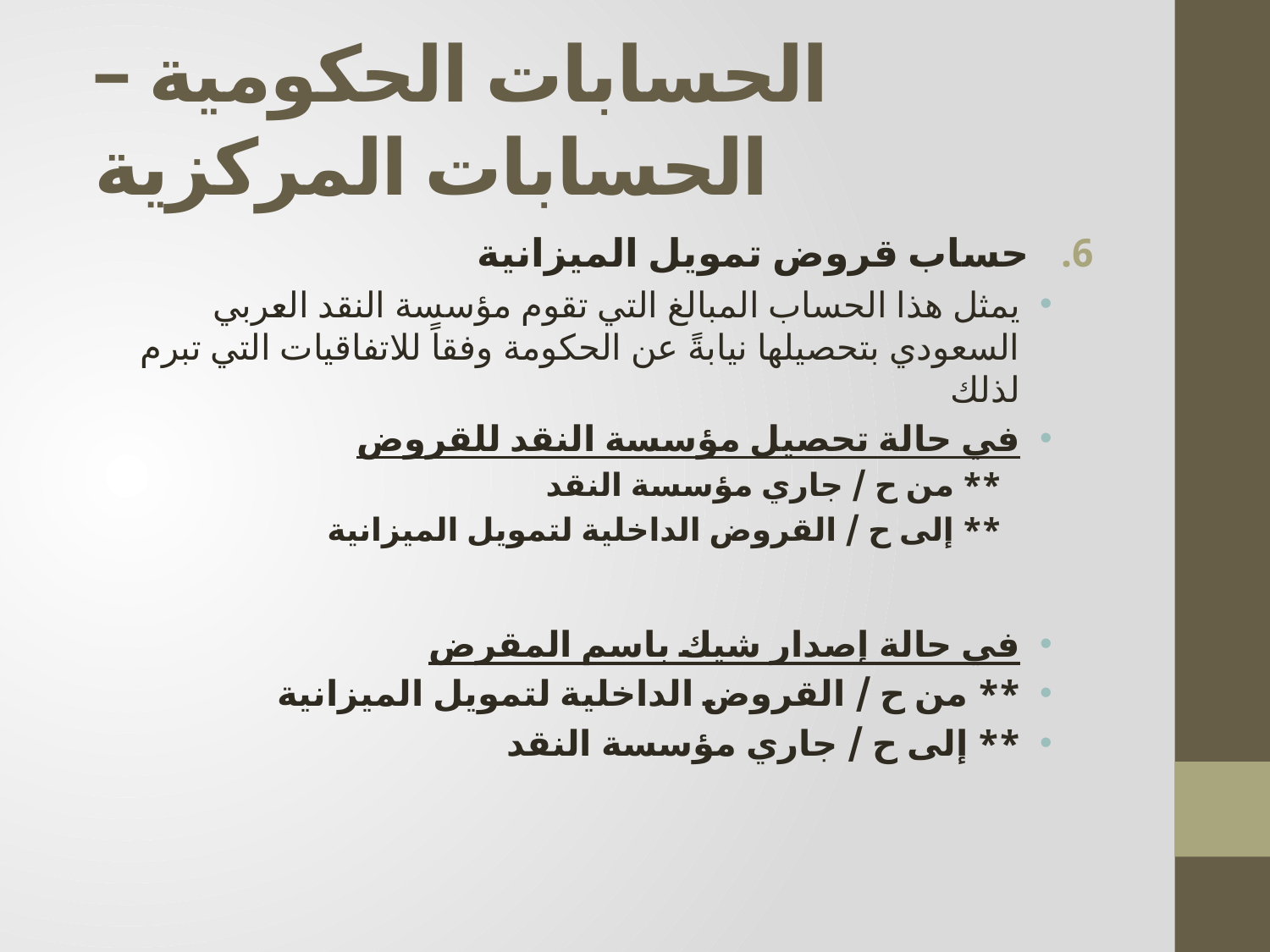

# الحسابات الحكومية –  الحسابات المركزية
حساب قروض تمويل الميزانية
يمثل هذا الحساب المبالغ التي تقوم مؤسسة النقد العربي السعودي بتحصيلها نيابةً عن الحكومة وفقاً للاتفاقيات التي تبرم لذلك
في حالة تحصيل مؤسسة النقد للقروض
** من ح / جاري مؤسسة النقد
** إلى ح / القروض الداخلية لتمويل الميزانية

في حالة إصدار شيك باسم المقرض
** من ح / القروض الداخلية لتمويل الميزانية
** إلى ح / جاري مؤسسة النقد